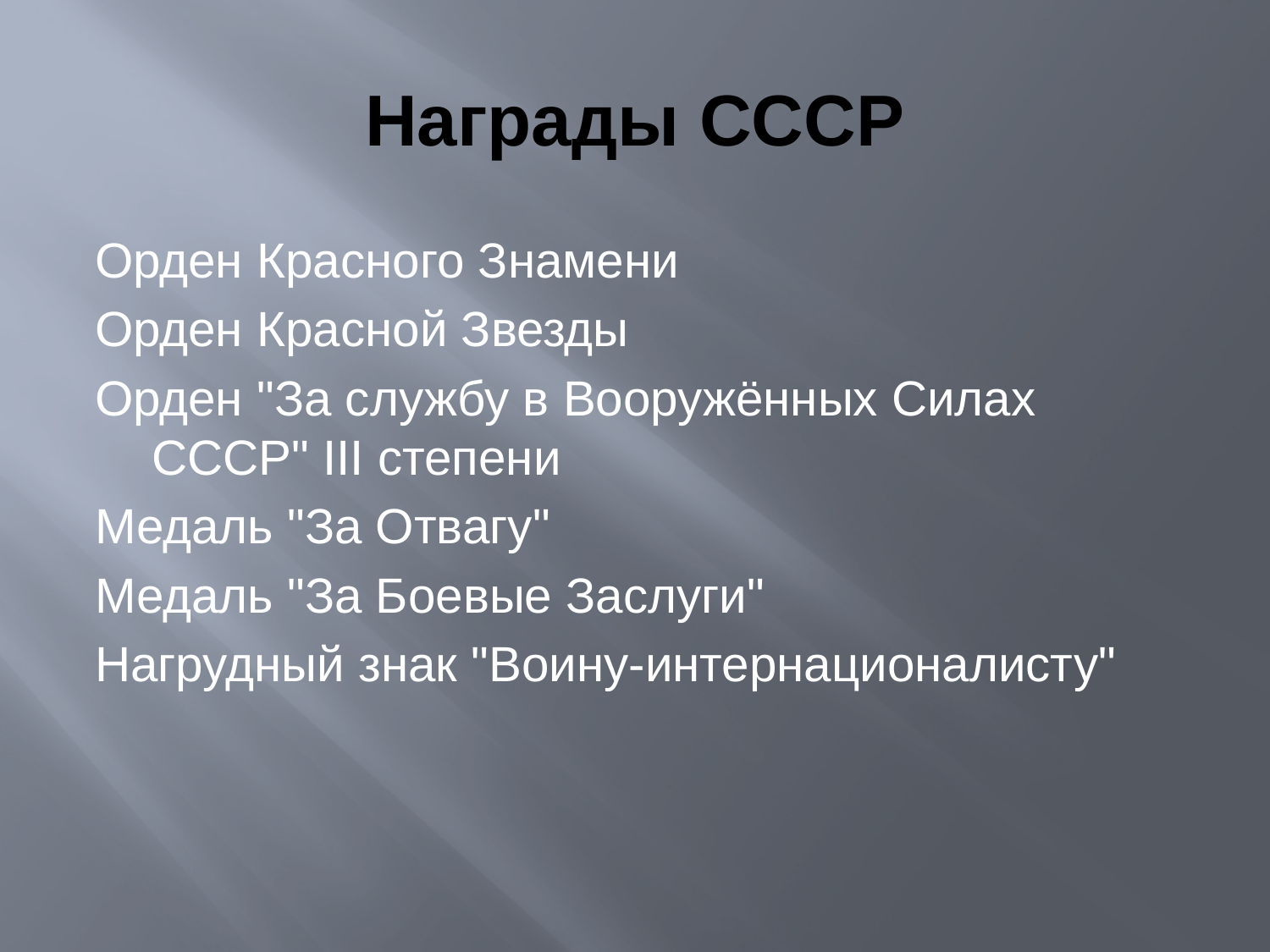

# Награды СССР
Орден Красного Знамени
Орден Красной Звезды
Орден "За службу в Вооружённых Силах СССР" III степени
Медаль "За Отвагу"
Медаль "За Боевые Заслуги"
Нагрудный знак "Воину-интернационалисту"